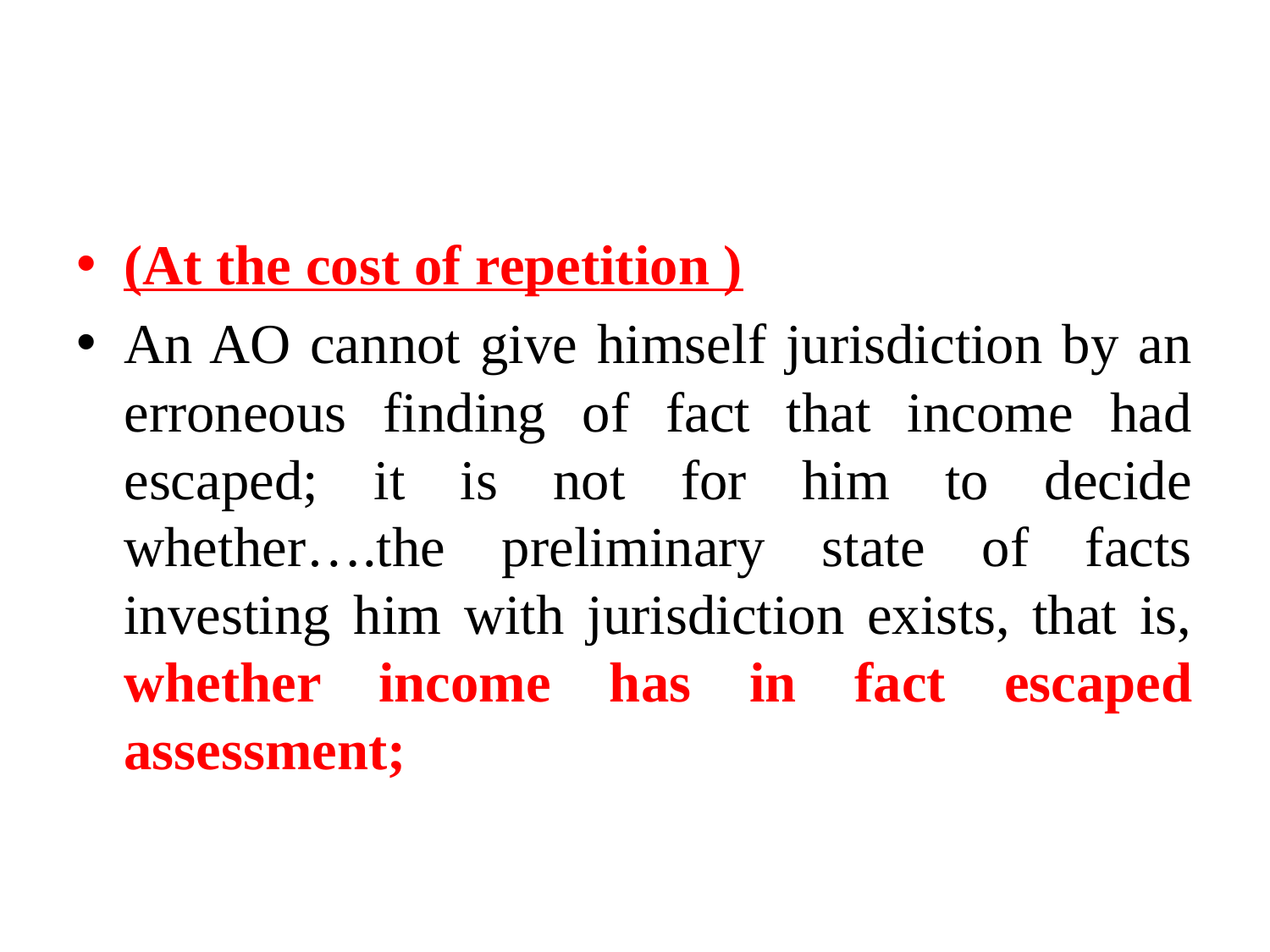

#
(At the cost of repetition )
An AO cannot give himself jurisdiction by an erroneous finding of fact that income had escaped; it is not for him to decide whether….the preliminary state of facts investing him with jurisdiction exists, that is, whether income has in fact escaped assessment;